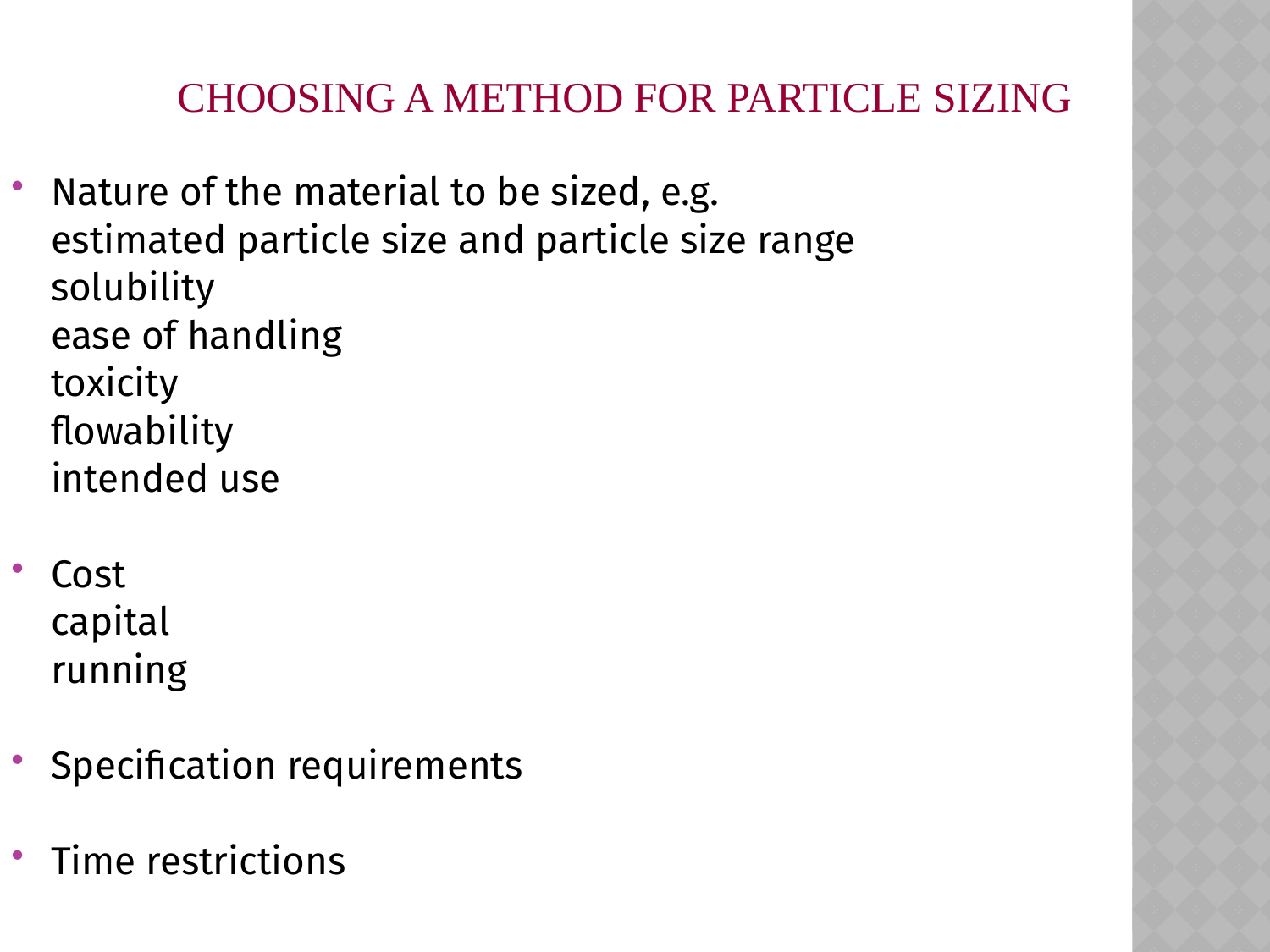

Choosing a method for particle sizing
Nature of the material to be sized, e.g.
	estimated particle size and particle size range
	solubility
	ease of handling
	toxicity
	flowability
	intended use

Cost
	capital
	running

Specification requirements

Time restrictions